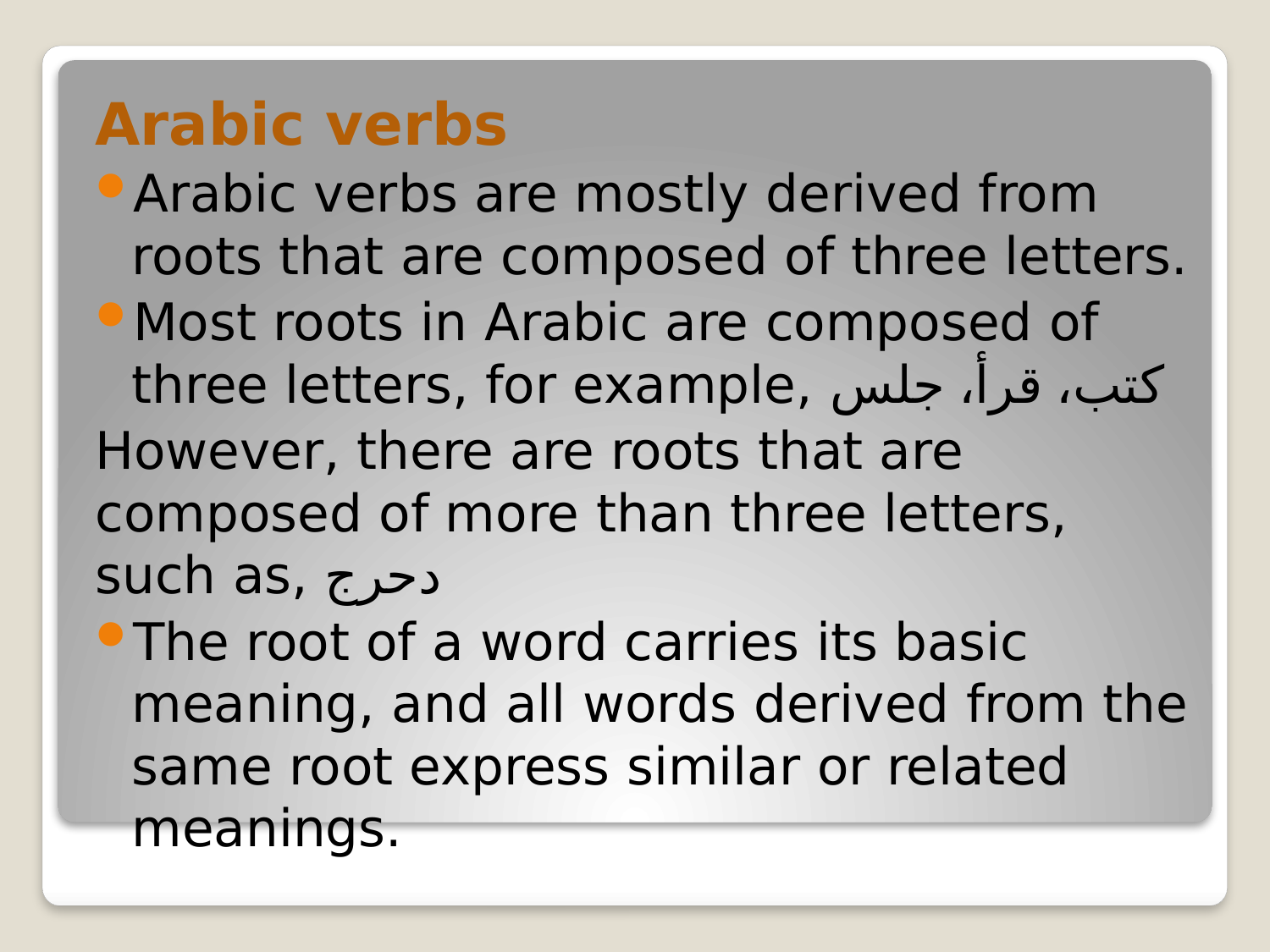

Arabic verbs
Arabic verbs are mostly derived from roots that are composed of three letters.
Most roots in Arabic are composed of three letters, for example, كتب، قرأ، جلس
However, there are roots that are composed of more than three letters, such as, دحرج
The root of a word carries its basic meaning, and all words derived from the same root express similar or related meanings.